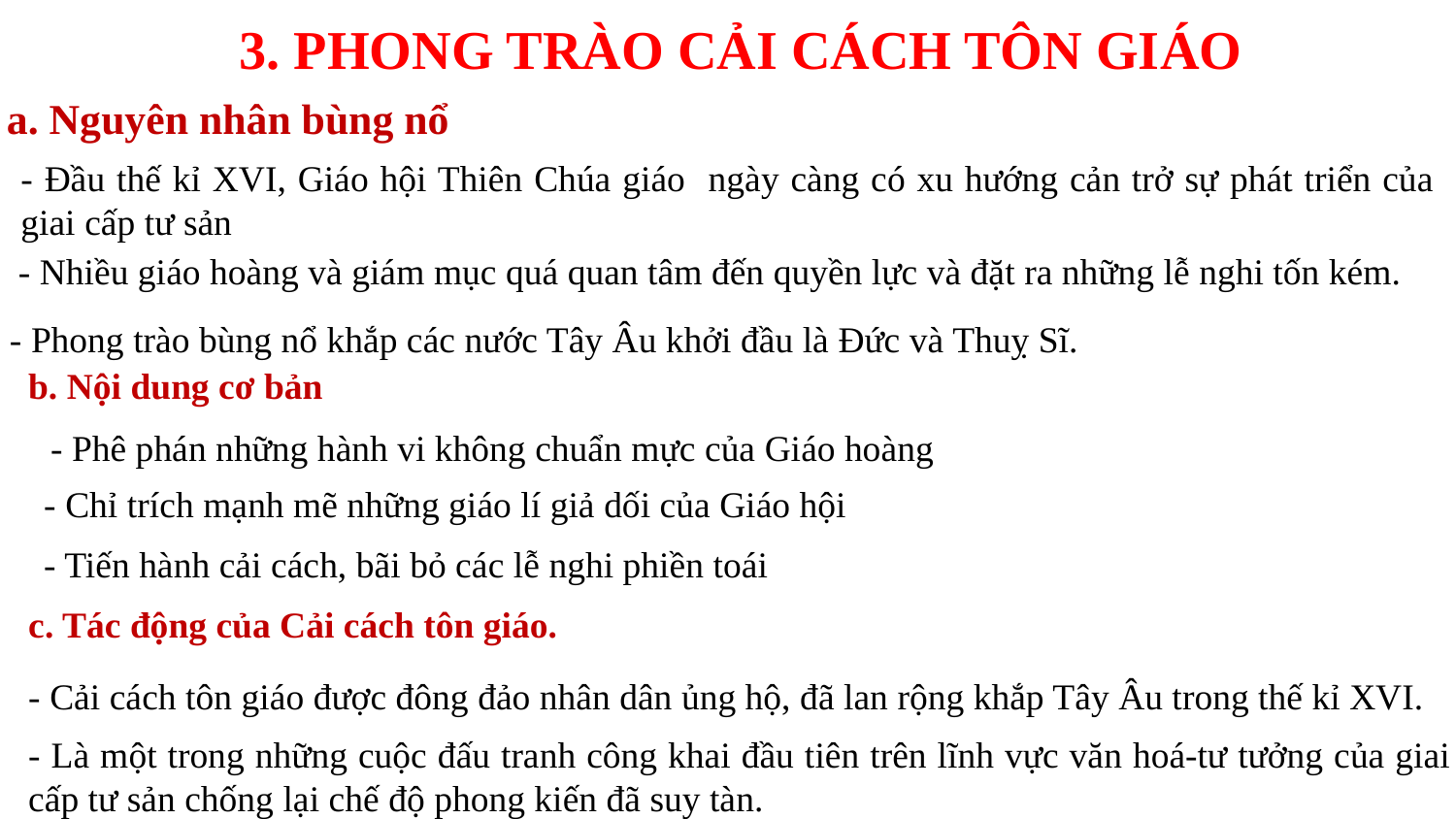

3. PHONG TRÀO CẢI CÁCH TÔN GIÁO
a. Nguyên nhân bùng nổ
- Đầu thế kỉ XVI, Giáo hội Thiên Chúa giáo  ngày càng có xu hướng cản trở sự phát triển của giai cấp tư sản
- Nhiều giáo hoàng và giám mục quá quan tâm đến quyền lực và đặt ra những lễ nghi tốn kém.
- Phong trào bùng nổ khắp các nước Tây Âu khởi đầu là Đức và Thuỵ Sĩ.
b. Nội dung cơ bản
- Phê phán những hành vi không chuẩn mực của Giáo hoàng
- Chỉ trích mạnh mẽ những giáo lí giả dối của Giáo hội
- Tiến hành cải cách, bãi bỏ các lễ nghi phiền toái
c. Tác động của Cải cách tôn giáo.
- Cải cách tôn giáo được đông đảo nhân dân ủng hộ, đã lan rộng khắp Tây Âu trong thế kỉ XVI.
- Là một trong những cuộc đấu tranh công khai đầu tiên trên lĩnh vực văn hoá-tư tưởng của giai cấp tư sản chống lại chế độ phong kiến đã suy tàn.